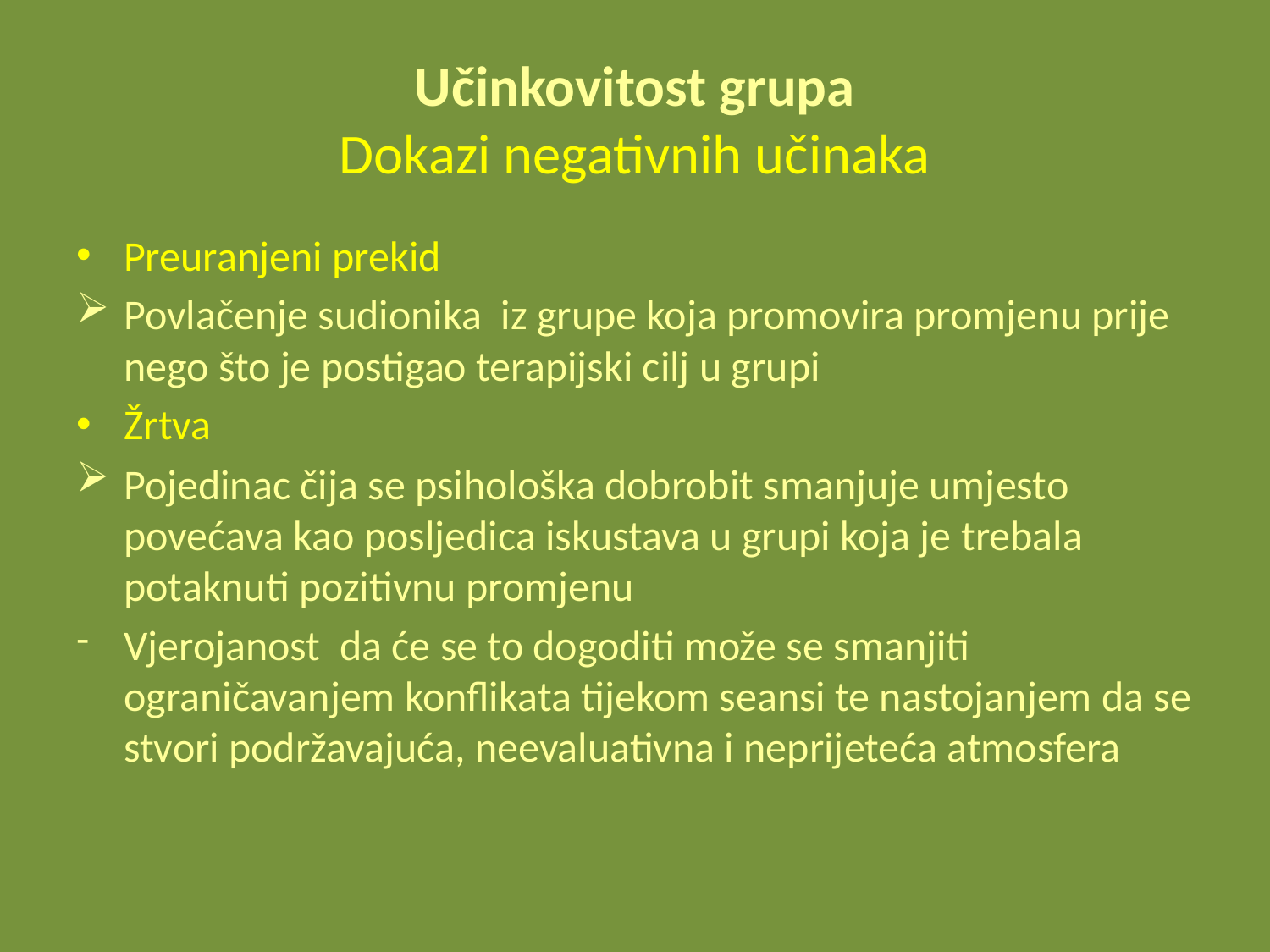

# Učinkovitost grupa Dokazi negativnih učinaka
Preuranjeni prekid
Povlačenje sudionika  iz grupe koja promovira promjenu prije nego što je postigao terapijski cilj u grupi
Žrtva
Pojedinac čija se psihološka dobrobit smanjuje umjesto povećava kao posljedica iskustava u grupi koja je trebala potaknuti pozitivnu promjenu
Vjerojanost  da će se to dogoditi može se smanjiti ograničavanjem konflikata tijekom seansi te nastojanjem da se stvori podržavajuća, neevaluativna i neprijeteća atmosfera